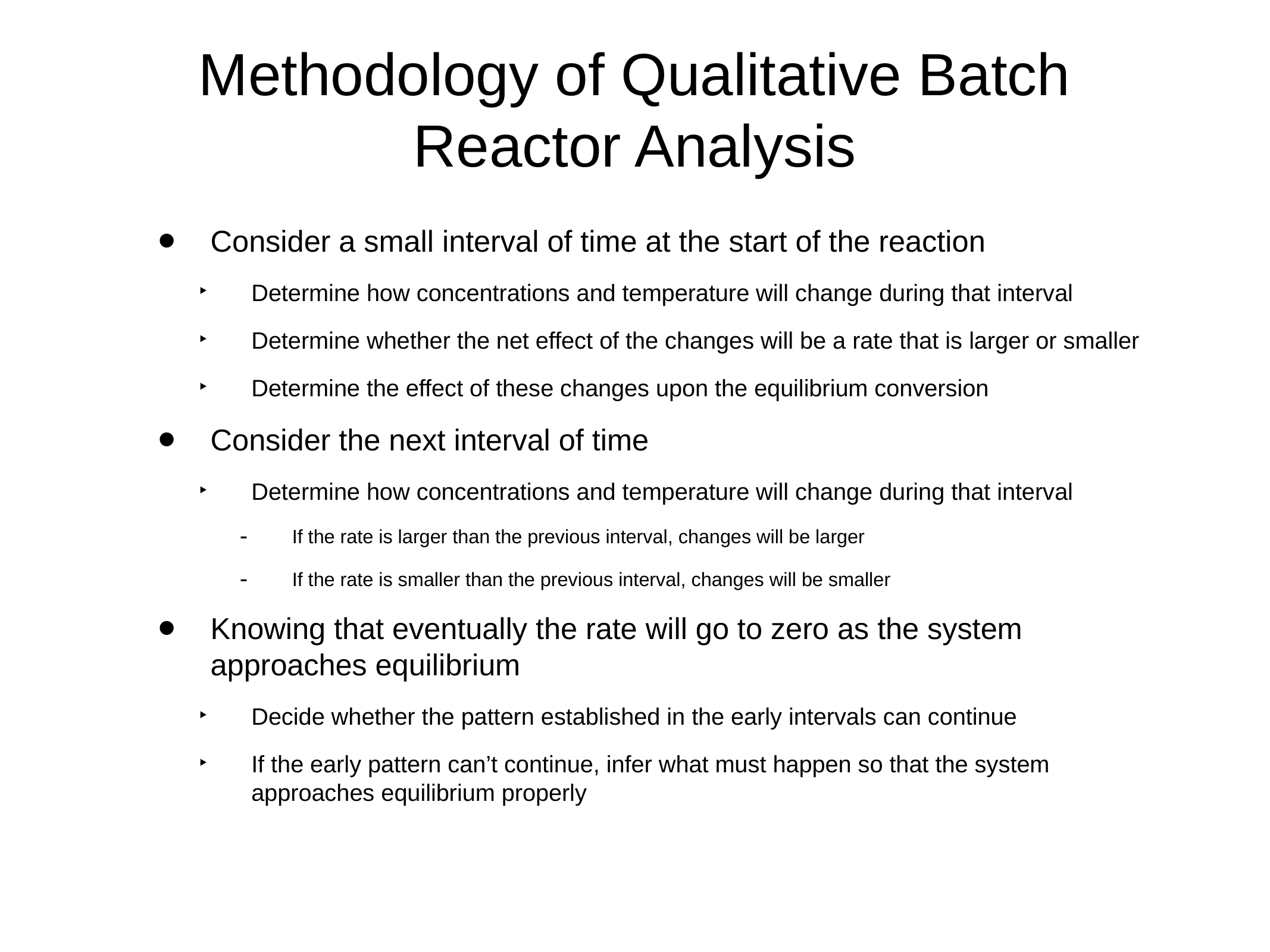

# Methodology of Qualitative Batch Reactor Analysis
Consider a small interval of time at the start of the reaction
Determine how concentrations and temperature will change during that interval
Determine whether the net effect of the changes will be a rate that is larger or smaller
Determine the effect of these changes upon the equilibrium conversion
Consider the next interval of time
Determine how concentrations and temperature will change during that interval
If the rate is larger than the previous interval, changes will be larger
If the rate is smaller than the previous interval, changes will be smaller
Knowing that eventually the rate will go to zero as the system approaches equilibrium
Decide whether the pattern established in the early intervals can continue
If the early pattern can’t continue, infer what must happen so that the system approaches equilibrium properly